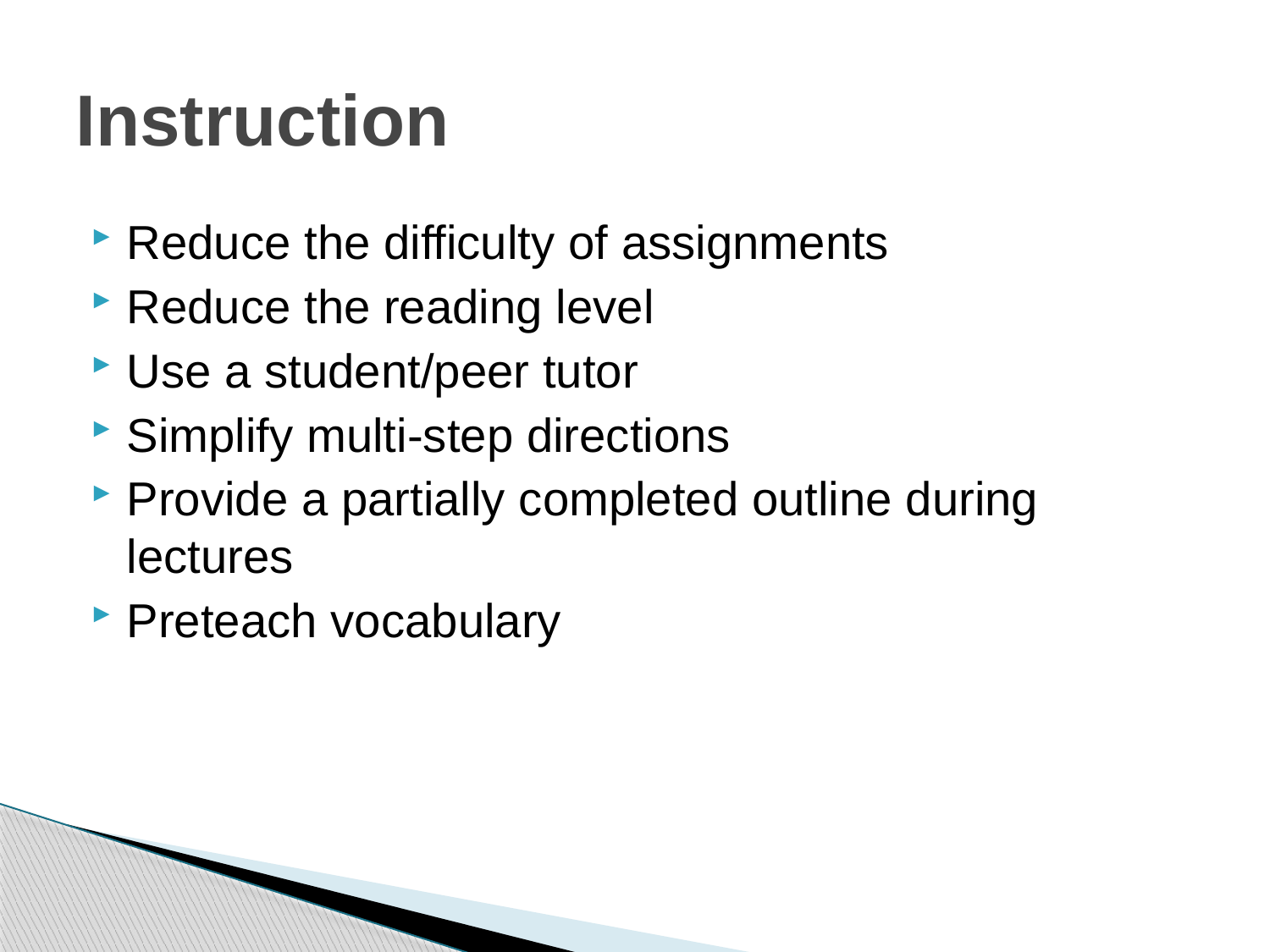

# Instruction
Reduce the difficulty of assignments
Reduce the reading level
Use a student/peer tutor
Simplify multi-step directions
Provide a partially completed outline during lectures
Preteach vocabulary